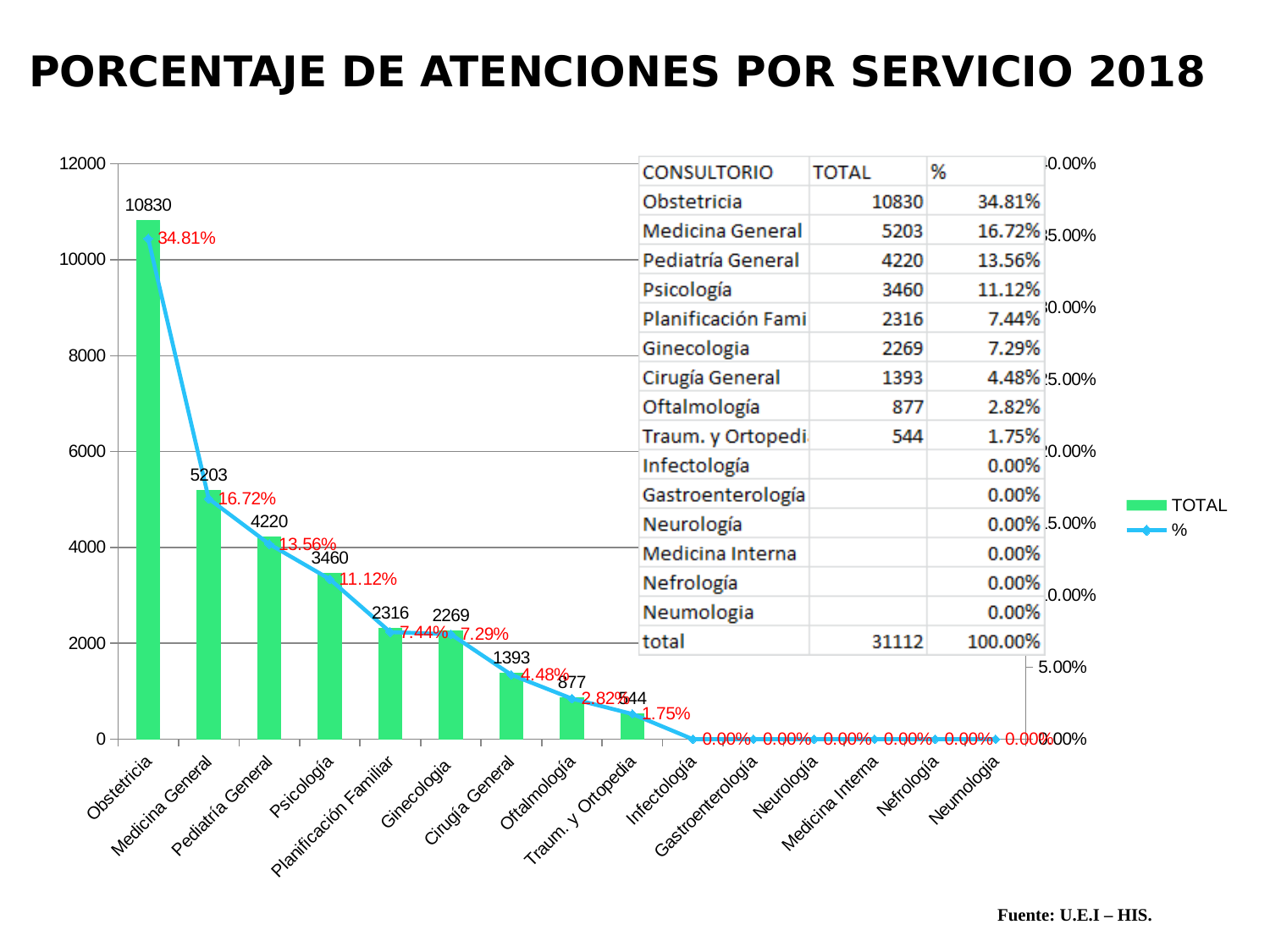

PORCENTAJE DE ATENCIONES POR SERVICIO 2018

### Chart

| Category | TOTAL | % |
|---|---|---|
| Obstetricia | 10830.0 | 0.34809719722293647 |
| Medicina General | 5203.0 | 0.16723450758549754 |
| Pediatría General | 4220.0 | 0.13563898174337877 |
| Psicología | 3460.0 | 0.11121110825404988 |
| Planificación Familiar | 2316.0 | 0.07444073026484957 |
| Ginecologia  | 2269.0 | 0.07293005914116739 |
| Cirugía General | 1393.0 | 0.04477372075083569 |
| Oftalmología | 877.0 | 0.028188480329133455 |
| Traum. y Ortopedia | 544.0 | 0.017485214708151196 |
| Infectología | None | 0.0 |
| Gastroenterología | None | 0.0 |
| Neurología | None | 0.0 |
| Medicina Interna | None | 0.0 |
| Nefrología | None | 0.0 |
| Neumologia | None | 0.0 |
Fuente: U.E.I – HIS.